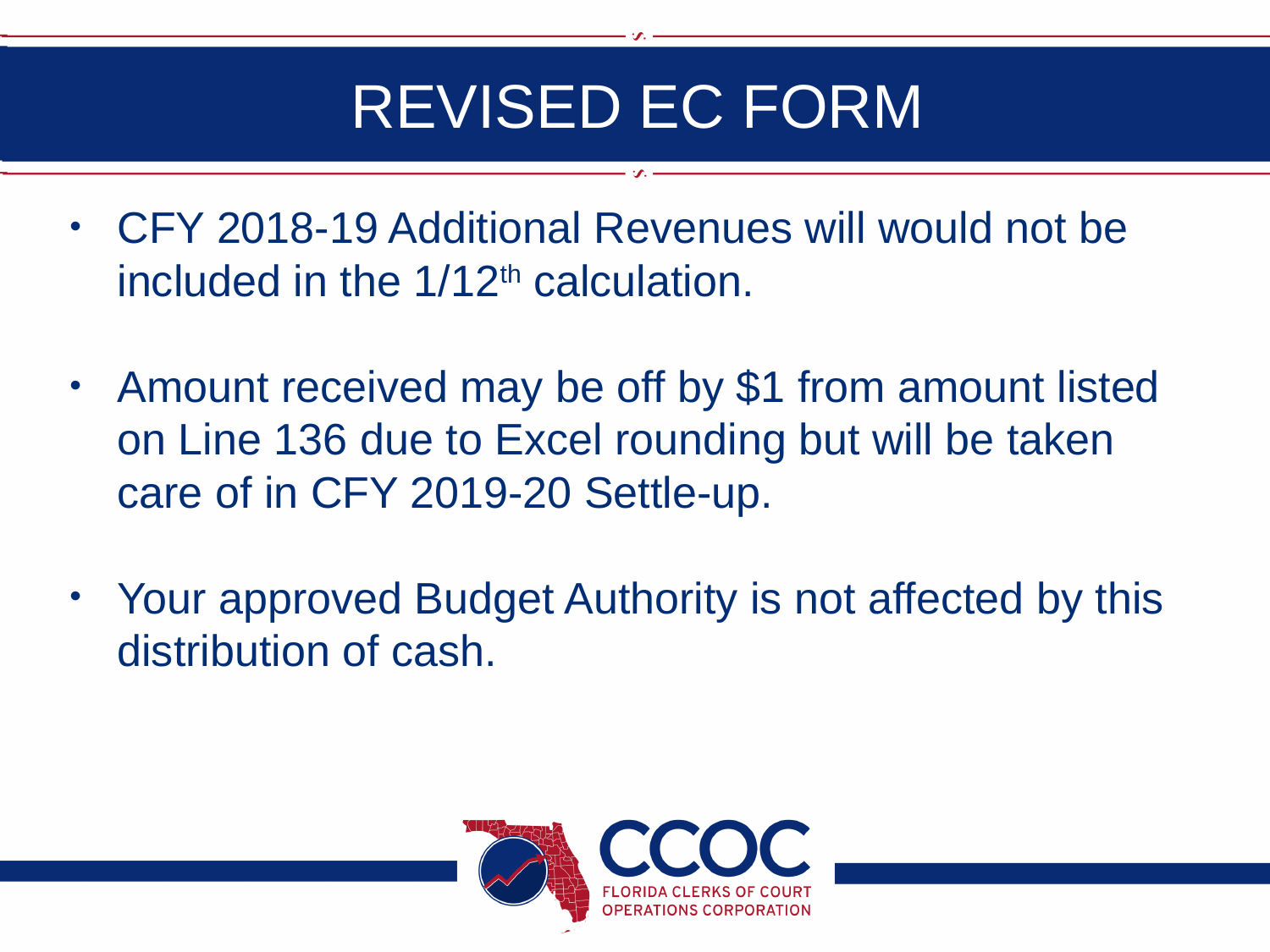

# REVISED EC FORM
CFY 2018-19 Additional Revenues will would not be included in the 1/12th calculation.

Amount received may be off by $1 from amount listed on Line 136 due to Excel rounding but will be taken care of in CFY 2019-20 Settle-up.

Your approved Budget Authority is not affected by this distribution of cash.